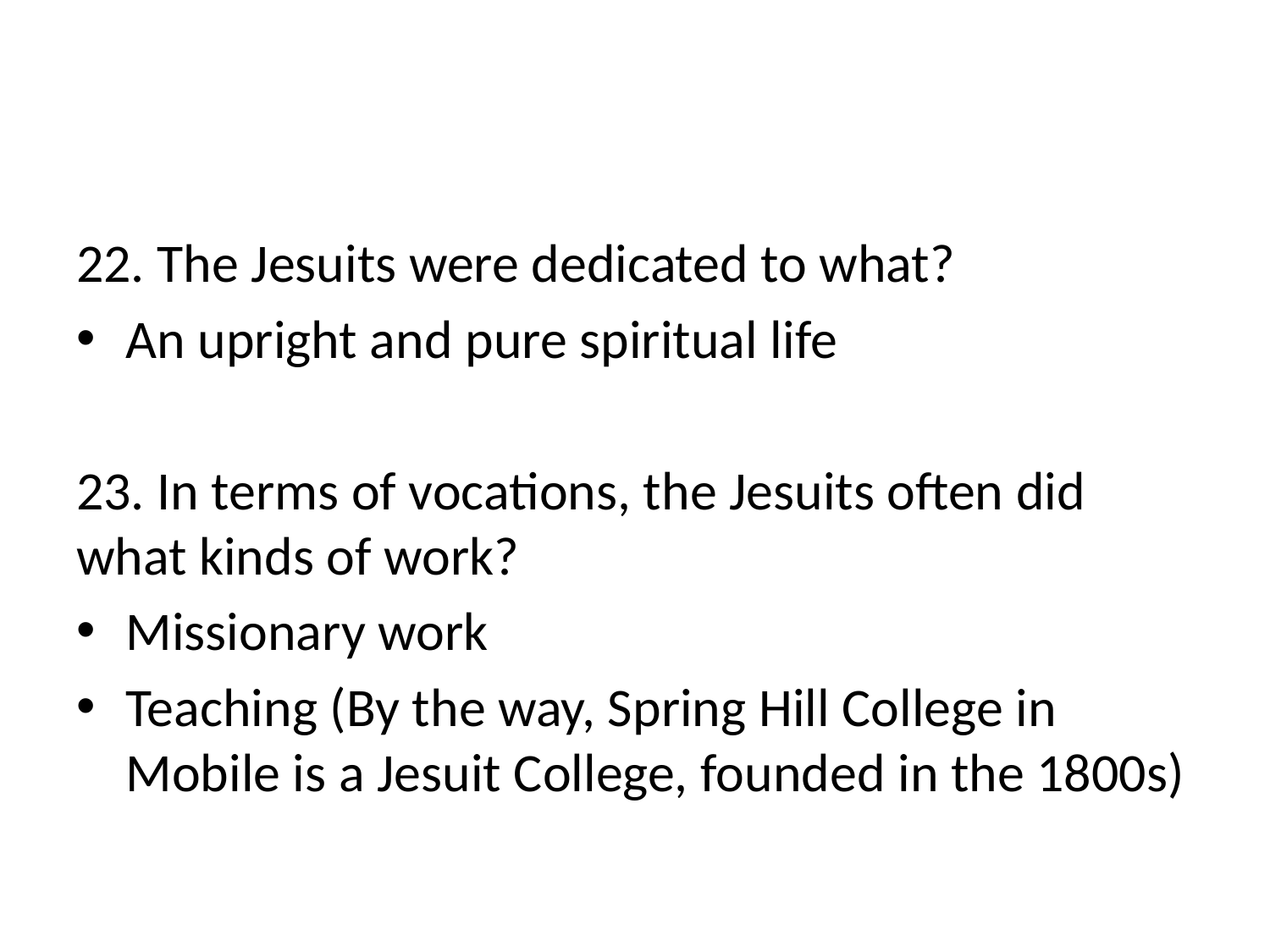

#
22. The Jesuits were dedicated to what?
An upright and pure spiritual life

23. In terms of vocations, the Jesuits often did what kinds of work?
Missionary work
Teaching (By the way, Spring Hill College in Mobile is a Jesuit College, founded in the 1800s)